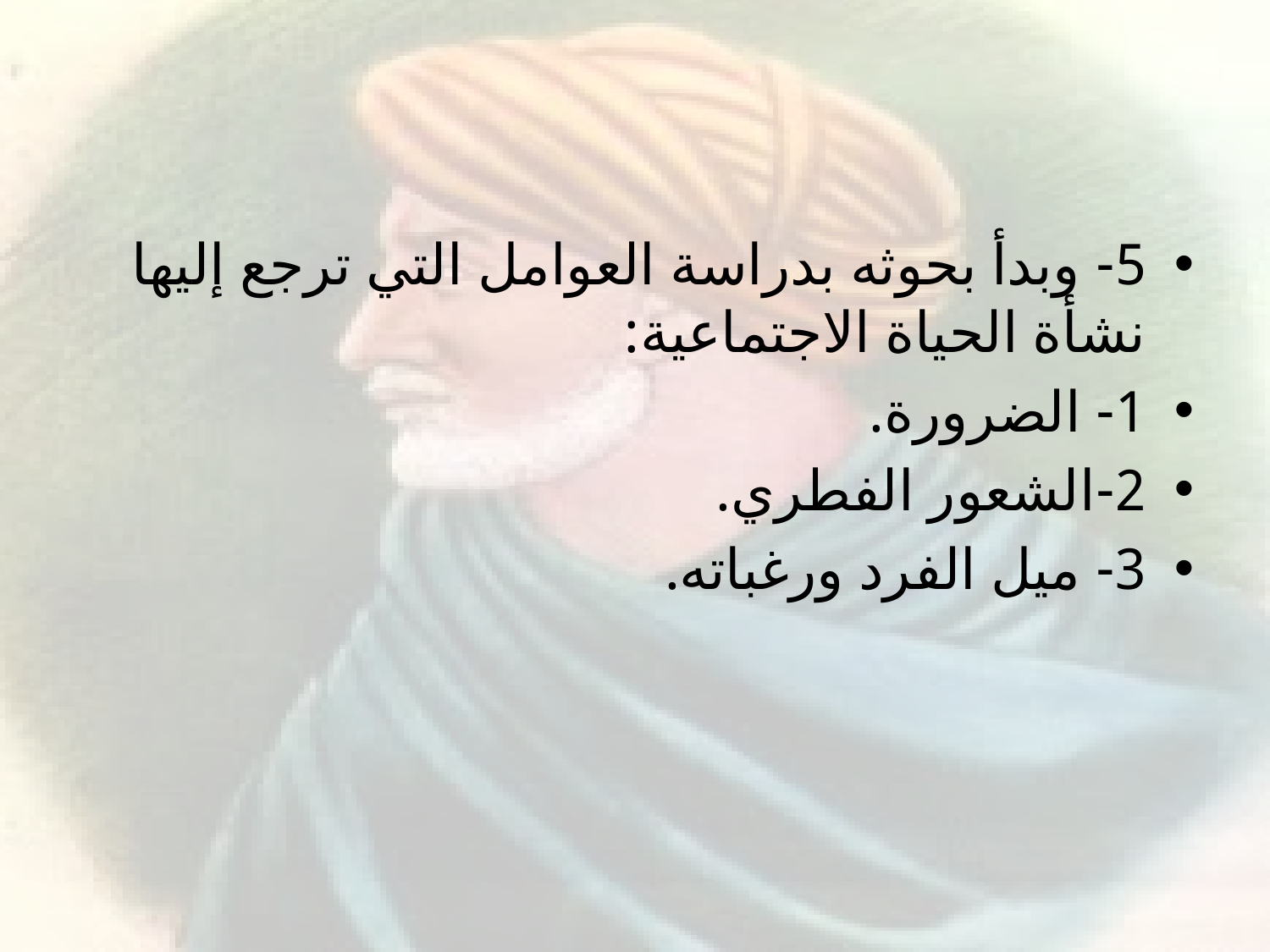

#
5- وبدأ بحوثه بدراسة العوامل التي ترجع إليها نشأة الحياة الاجتماعية:
1- الضرورة.
2-الشعور الفطري.
3- ميل الفرد ورغباته.